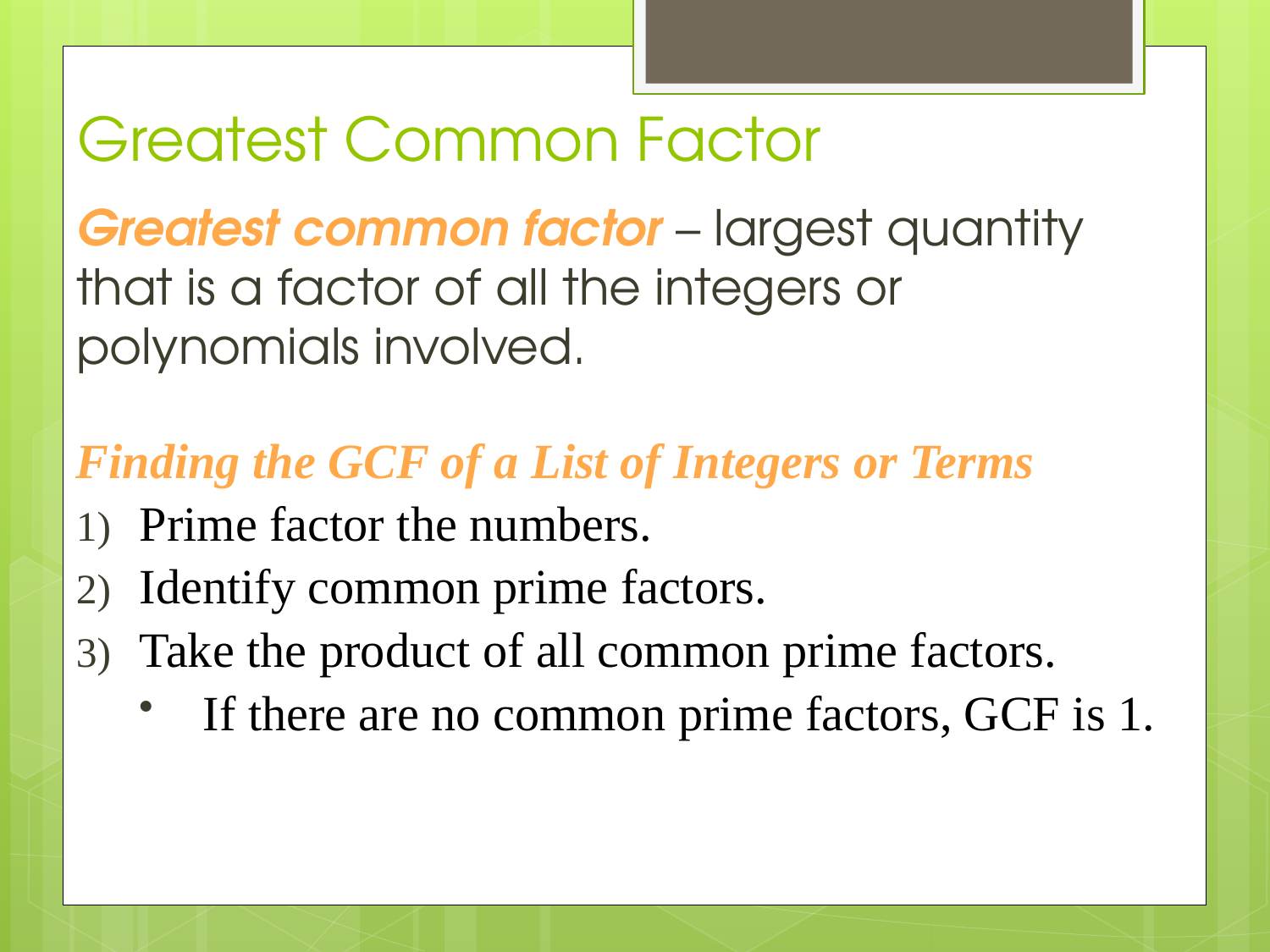

# Greatest Common Factor
Greatest common factor – largest quantity that is a factor of all the integers or polynomials involved.
Finding the GCF of a List of Integers or Terms
Prime factor the numbers.
Identify common prime factors.
Take the product of all common prime factors.
If there are no common prime factors, GCF is 1.